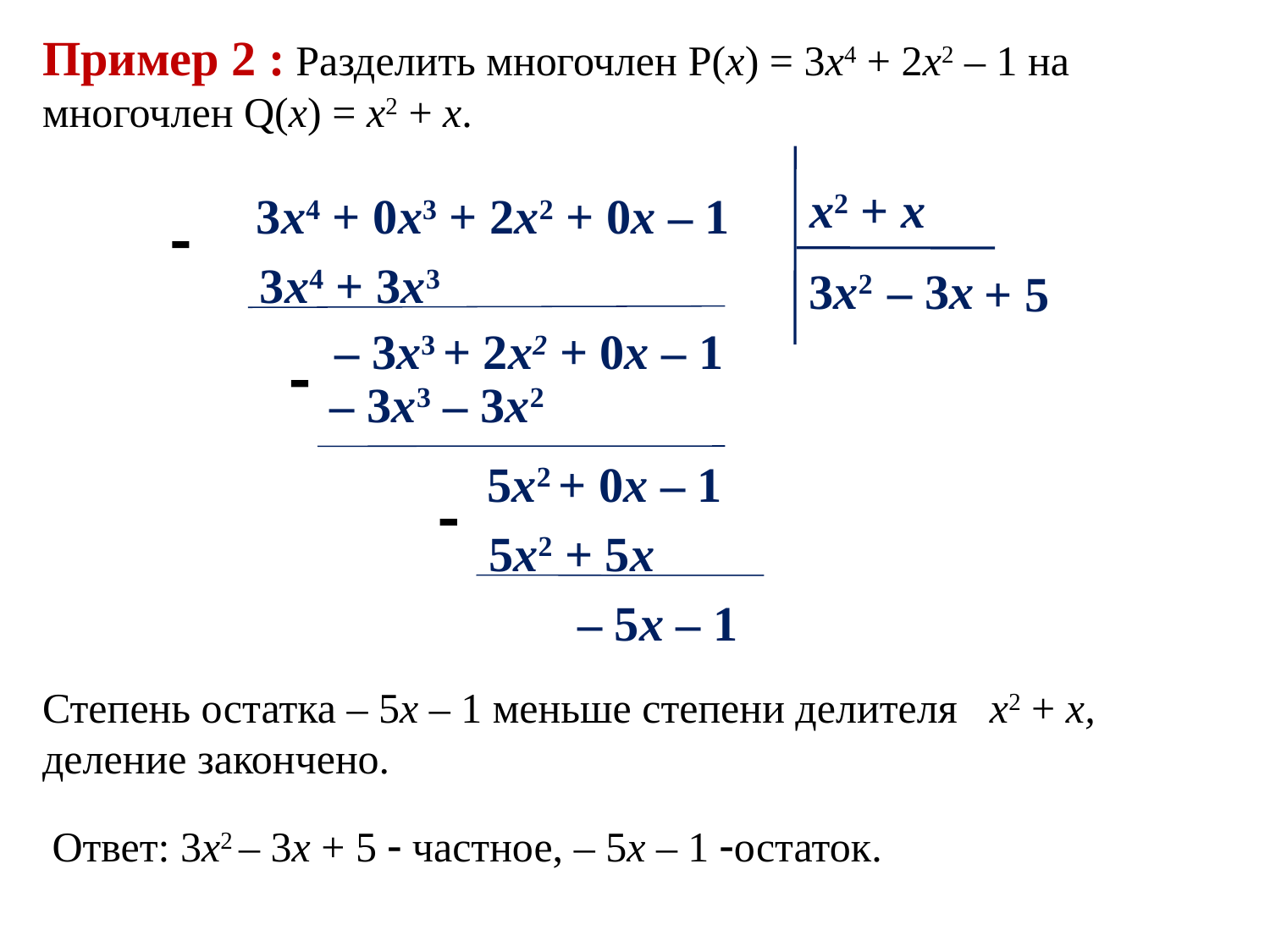

Пример 2 : Разделить многочлен P(x) = 3x4 + 2x2 – 1 на многочлен Q(x) = x2 + x.
x2 + x
3x4 + 0х3 + 2x2 + 0х – 1
−
3x4 + 3x3
3x2
– 3х
+ 5
– 3x3 + 2х2 + 0х – 1
−
– 3x3 – 3x2
5x2 + 0х – 1
−
5x2 + 5x
– 5x – 1
Степень остатка – 5x – 1 меньше степени делителя   x2 + x, деление закончено.
Ответ: 3x2 – 3х + 5 − частное, – 5x – 1 −остаток.